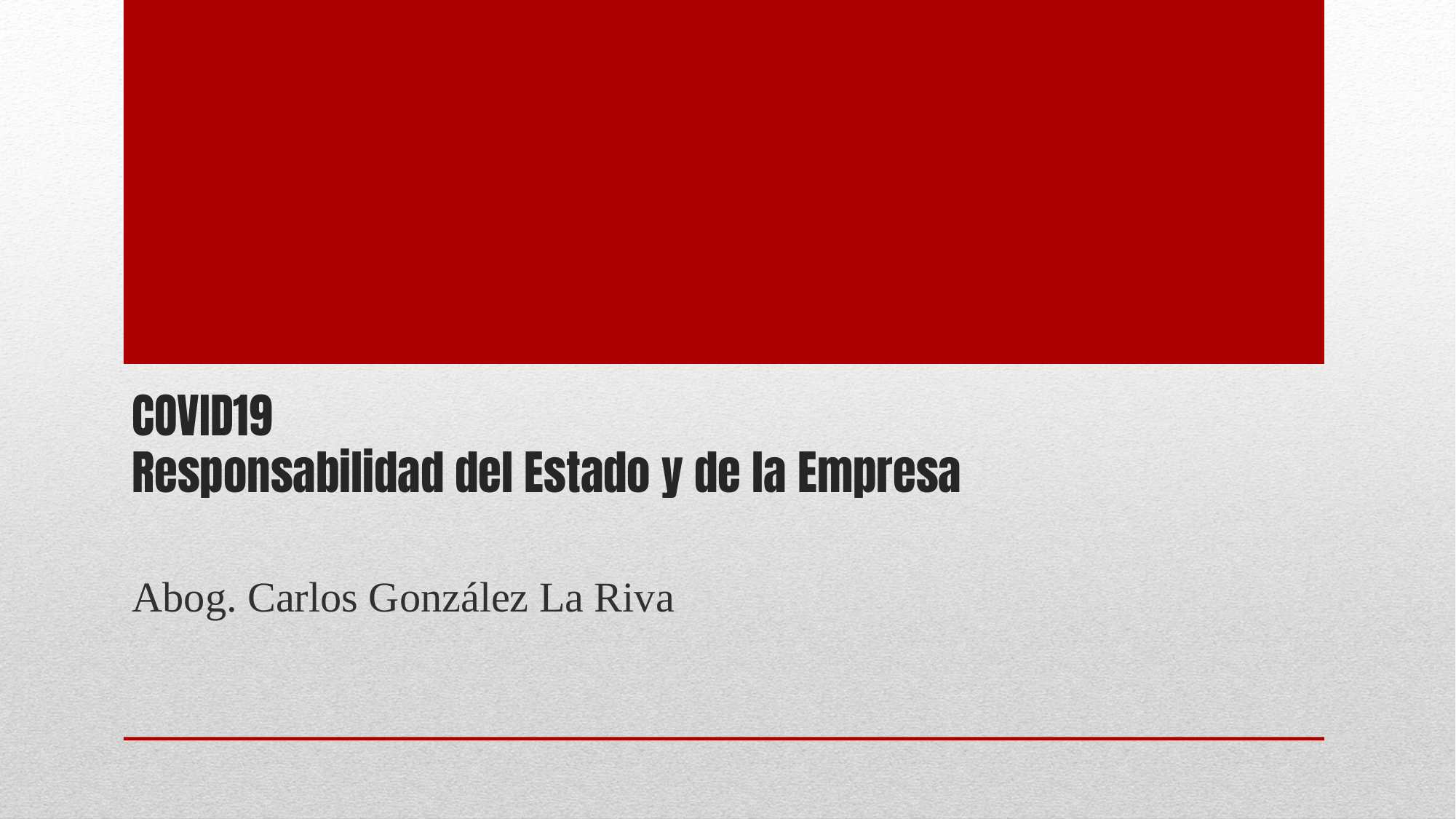

# COVID19 Responsabilidad del Estado y de la Empresa
Abog. Carlos González La Riva